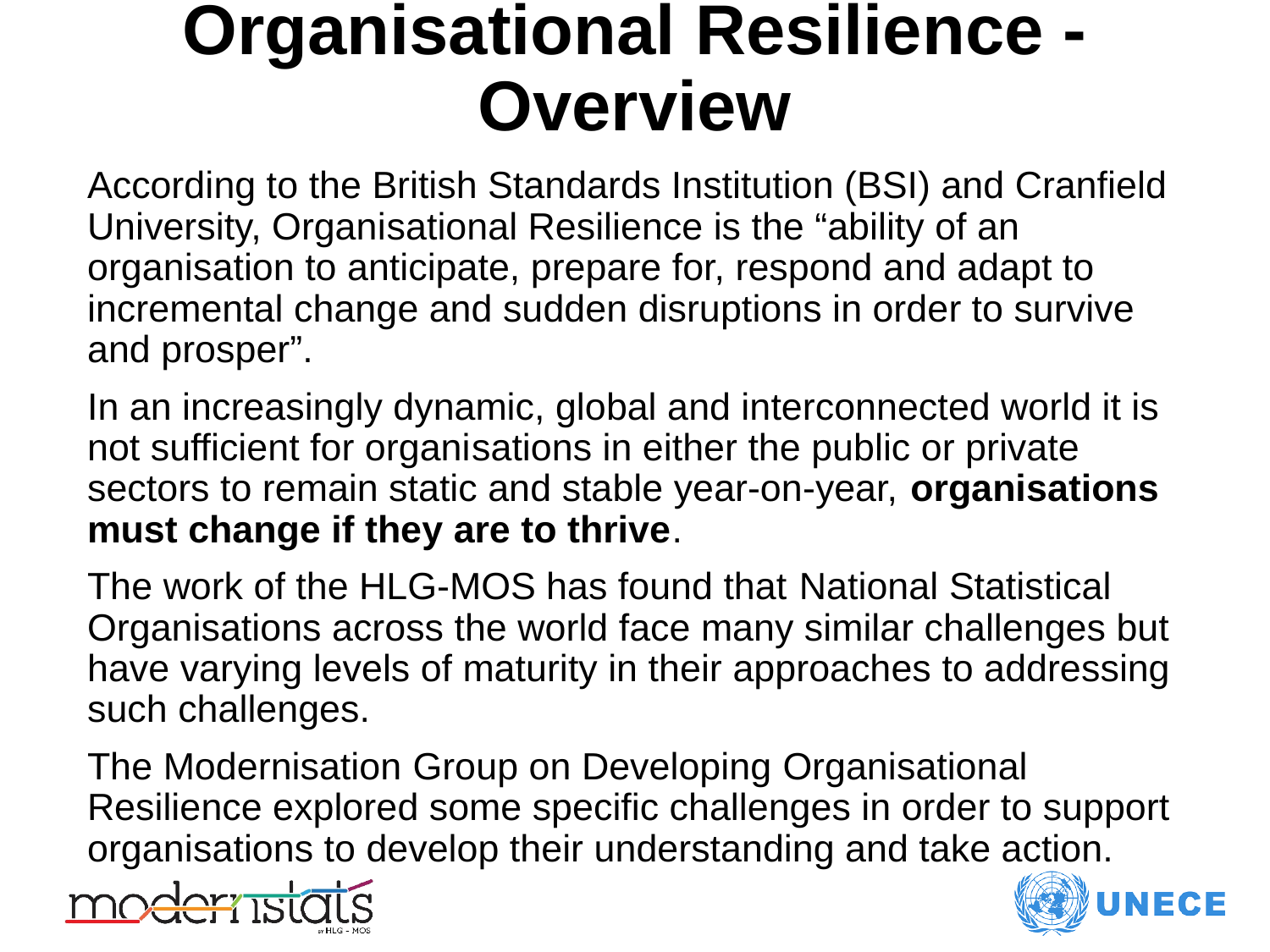

# Organisational Resilience - Overview
According to the British Standards Institution (BSI) and Cranfield University, Organisational Resilience is the “ability of an organisation to anticipate, prepare for, respond and adapt to incremental change and sudden disruptions in order to survive and prosper”.
In an increasingly dynamic, global and interconnected world it is not sufficient for organisations in either the public or private sectors to remain static and stable year-on-year, organisations must change if they are to thrive.
The work of the HLG-MOS has found that National Statistical Organisations across the world face many similar challenges but have varying levels of maturity in their approaches to addressing such challenges.
The Modernisation Group on Developing Organisational Resilience explored some specific challenges in order to support organisations to develop their understanding and take action.